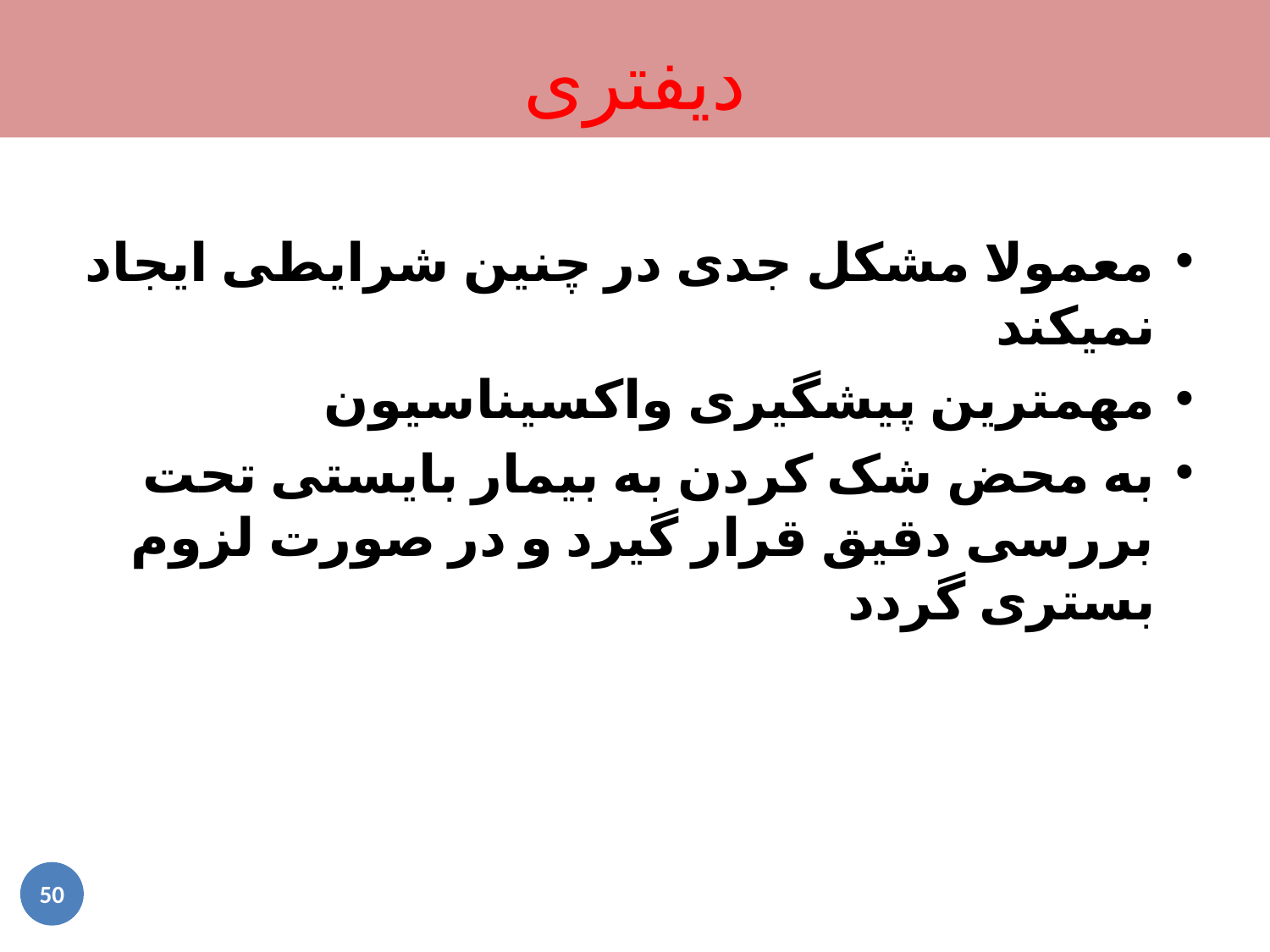

دیفتری
معمولا مشکل جدی در چنین شرایطی ایجاد نمیکند
مهمترین پیشگیری واکسیناسیون
به محض شک کردن به بیمار بایستی تحت بررسی دقیق قرار گیرد و در صورت لزوم بستری گردد
50